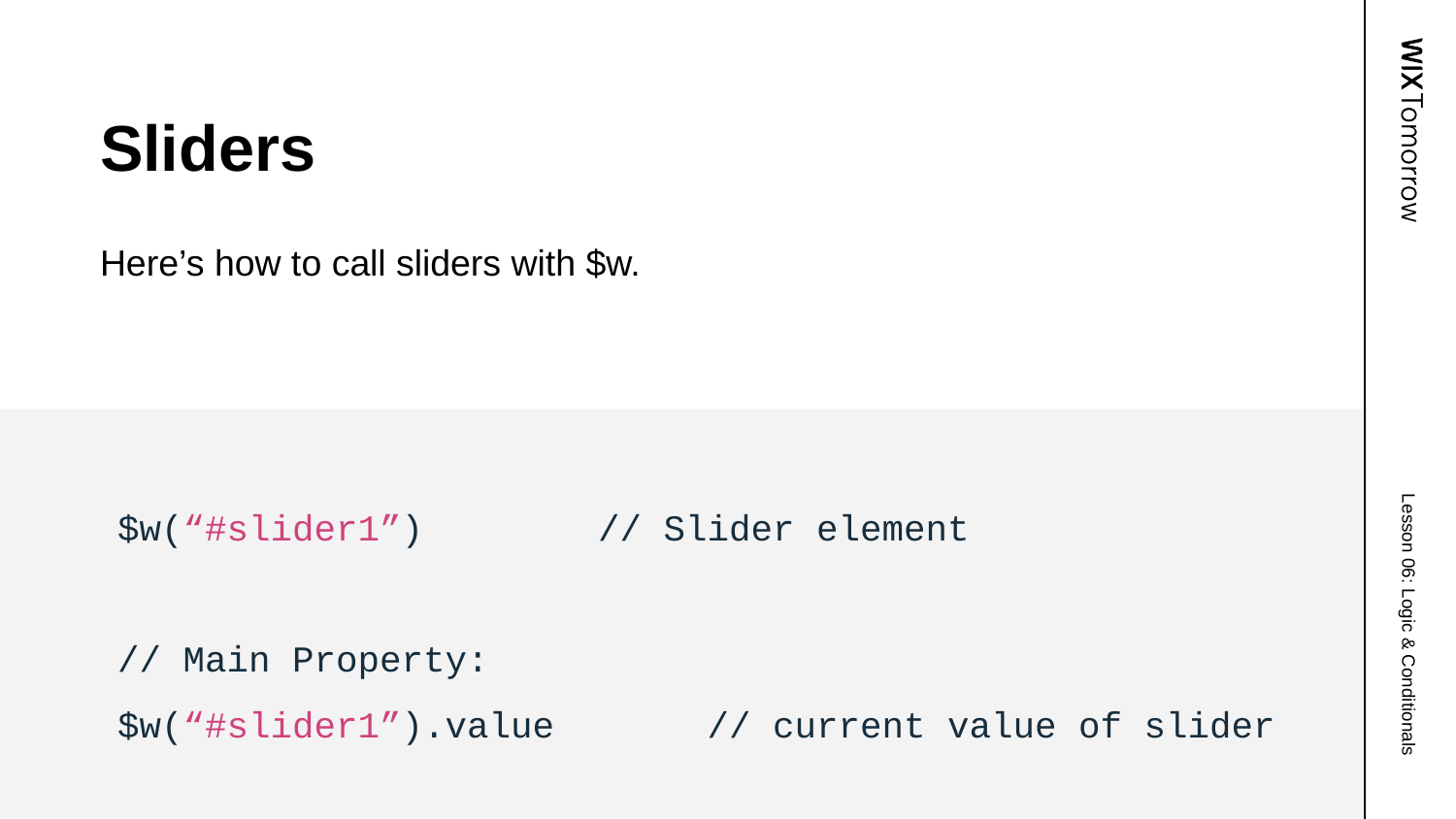

# Sliders
Here’s how to call sliders with $w.
$w(“#slider1”)        // Slider element

// Main Property:
$w(“#slider1”).value       // current value of slider